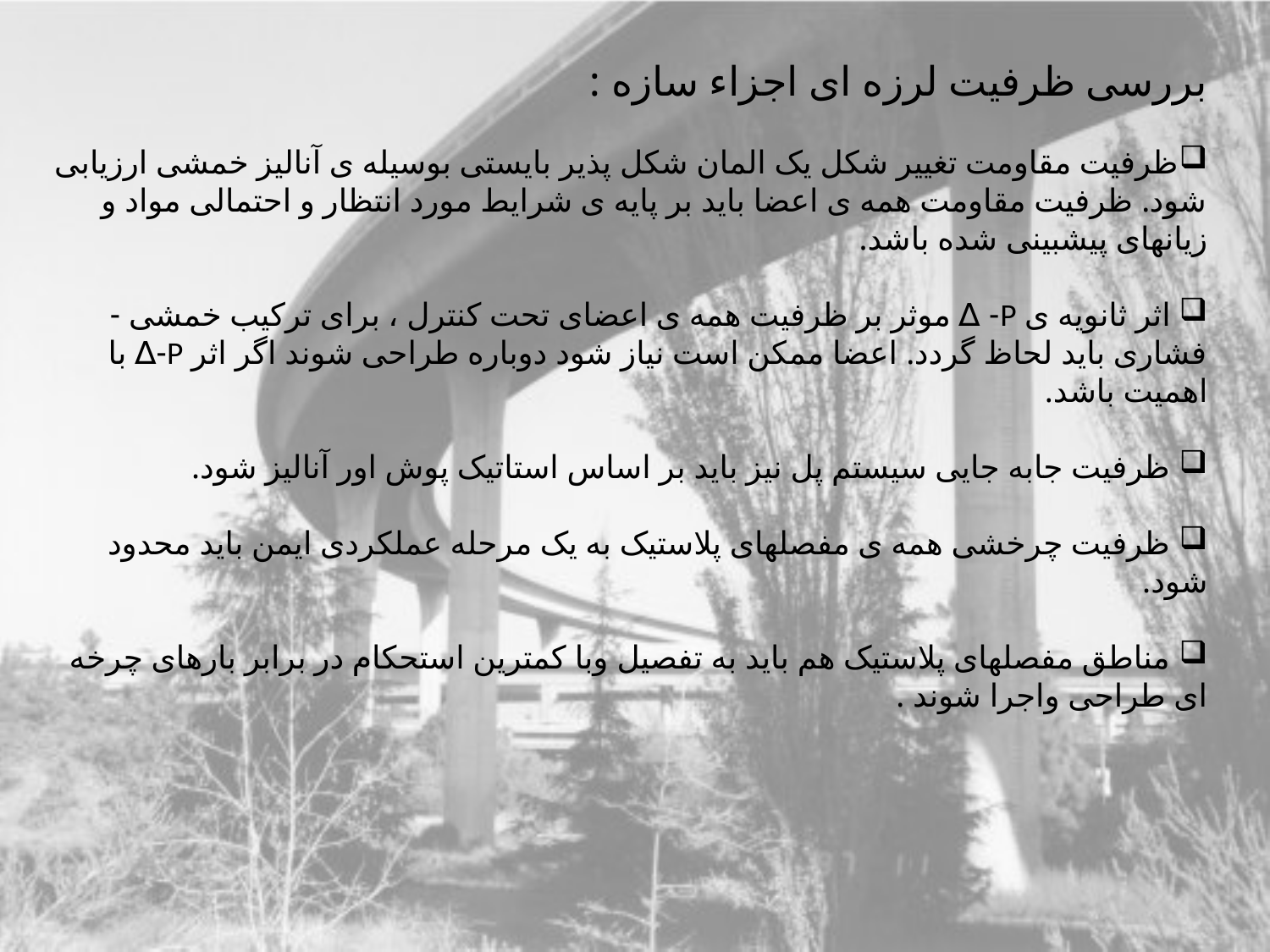

بررسی ظرفیت لرزه ای اجزاء سازه :

ظرفیت مقاومت تغییر شکل یک المان شکل پذیر بایستی بوسیله ی آنالیز خمشی ارزیابی شود. ظرفیت مقاومت همه ی اعضا باید بر پایه ی شرایط مورد انتظار و احتمالی مواد و زیانهای پیشبینی شده باشد.

 اثر ثانویه ی P- ∆ موثر بر ظرفیت همه ی اعضای تحت کنترل ، برای ترکیب خمشی - فشاری باید لحاظ گردد. اعضا ممکن است نیاز شود دوباره طراحی شوند اگر اثر P-∆ با اهمیت باشد.

 ظرفیت جابه جایی سیستم پل نیز باید بر اساس استاتیک پوش اور آنالیز شود.

 ظرفیت چرخشی همه ی مفصلهای پلاستیک به یک مرحله عملکردی ایمن باید محدود شود.

 مناطق مفصلهای پلاستیک هم باید به تفصیل وبا کمترین استحکام در برابر بارهای چرخه ای طراحی واجرا شوند .